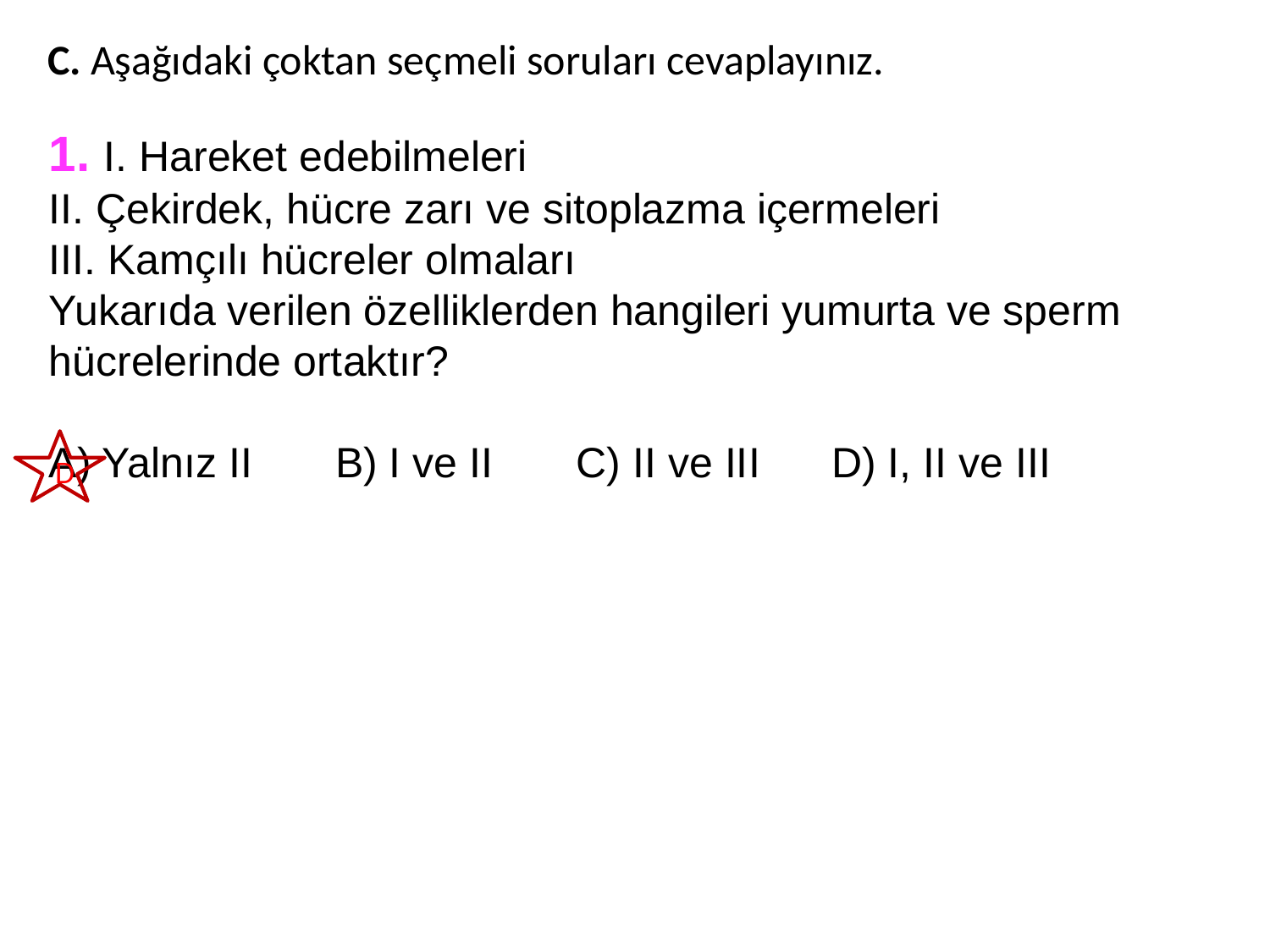

C. Aşağıdaki çoktan seçmeli soruları cevaplayınız.
1. I. Hareket edebilmeleri
II. Çekirdek, hücre zarı ve sitoplazma içermeleri
III. Kamçılı hücreler olmaları
Yukarıda verilen özelliklerden hangileri yumurta ve sperm hücrelerinde ortaktır?

A) Yalnız II       B) I ve II       C) II ve III      D) I, II ve III
D